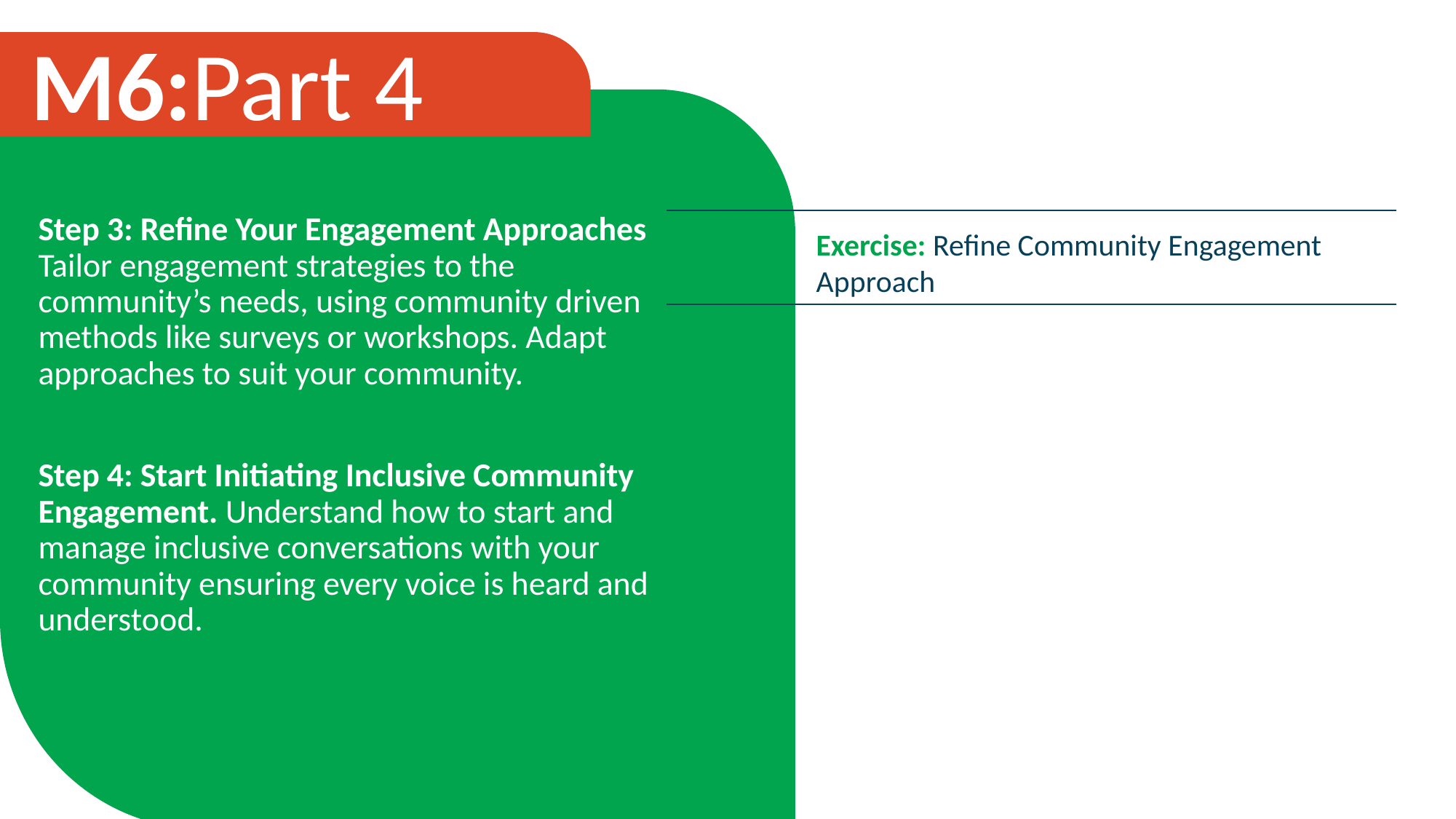

M6:Part 4

Step 3: Refine Your Engagement Approaches
Tailor engagement strategies to the community’s needs, using community driven methods like surveys or workshops. Adapt approaches to suit your community.

Step 4: Start Initiating Inclusive Community Engagement. Understand how to start and manage inclusive conversations with your community ensuring every voice is heard and understood.

Exercise: Refine Community Engagement Approach